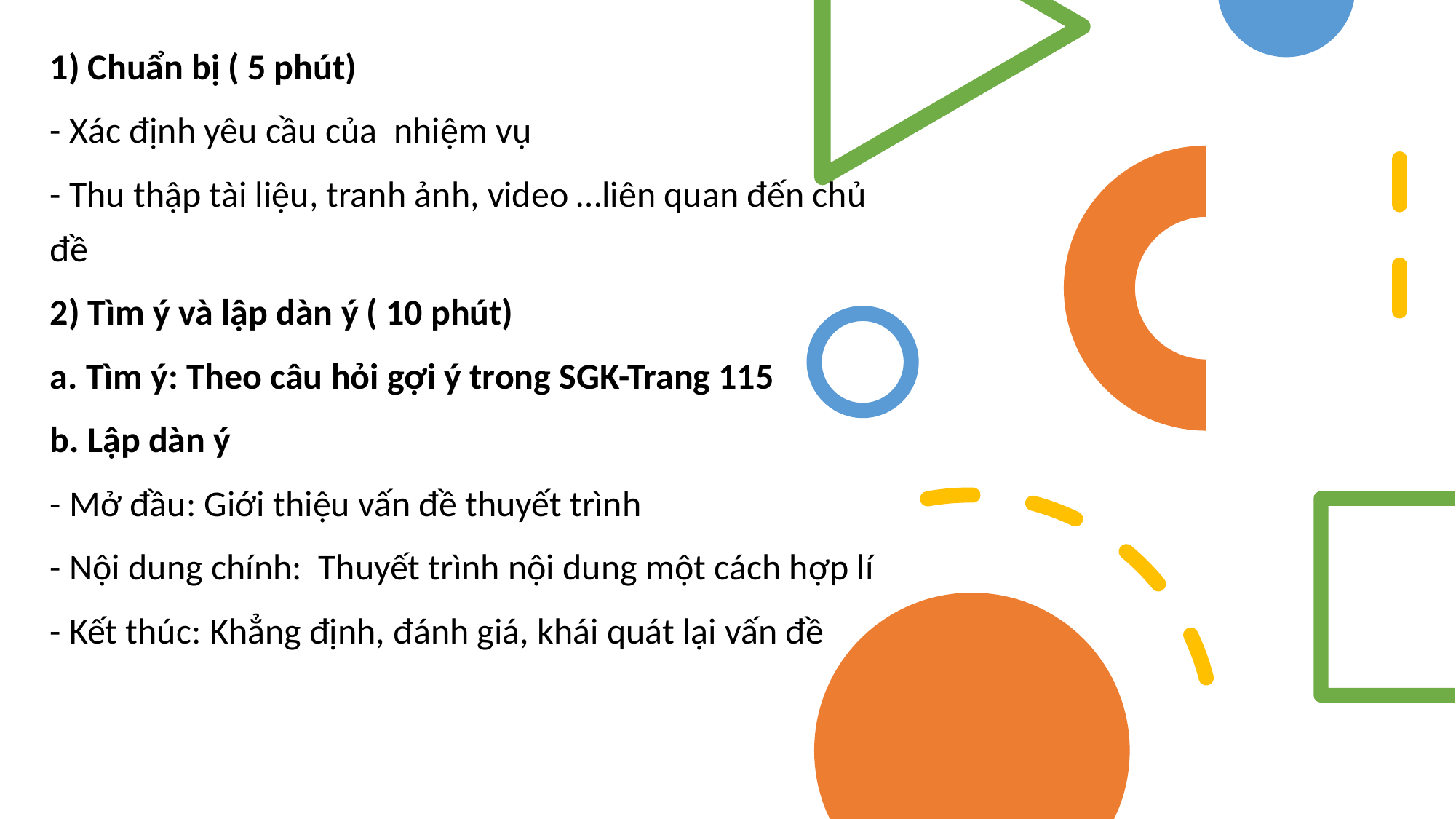

1) Chuẩn bị ( 5 phút)
- Xác định yêu cầu của  nhiệm vụ
- Thu thập tài liệu, tranh ảnh, video …liên quan đến chủ đề
2) Tìm ý và lập dàn ý ( 10 phút)
a. Tìm ý: Theo câu hỏi gợi ý trong SGK-Trang 115
b. Lập dàn ý
- Mở đầu: Giới thiệu vấn đề thuyết trình
- Nội dung chính:  Thuyết trình nội dung một cách hợp lí
- Kết thúc: Khẳng định, đánh giá, khái quát lại vấn đề